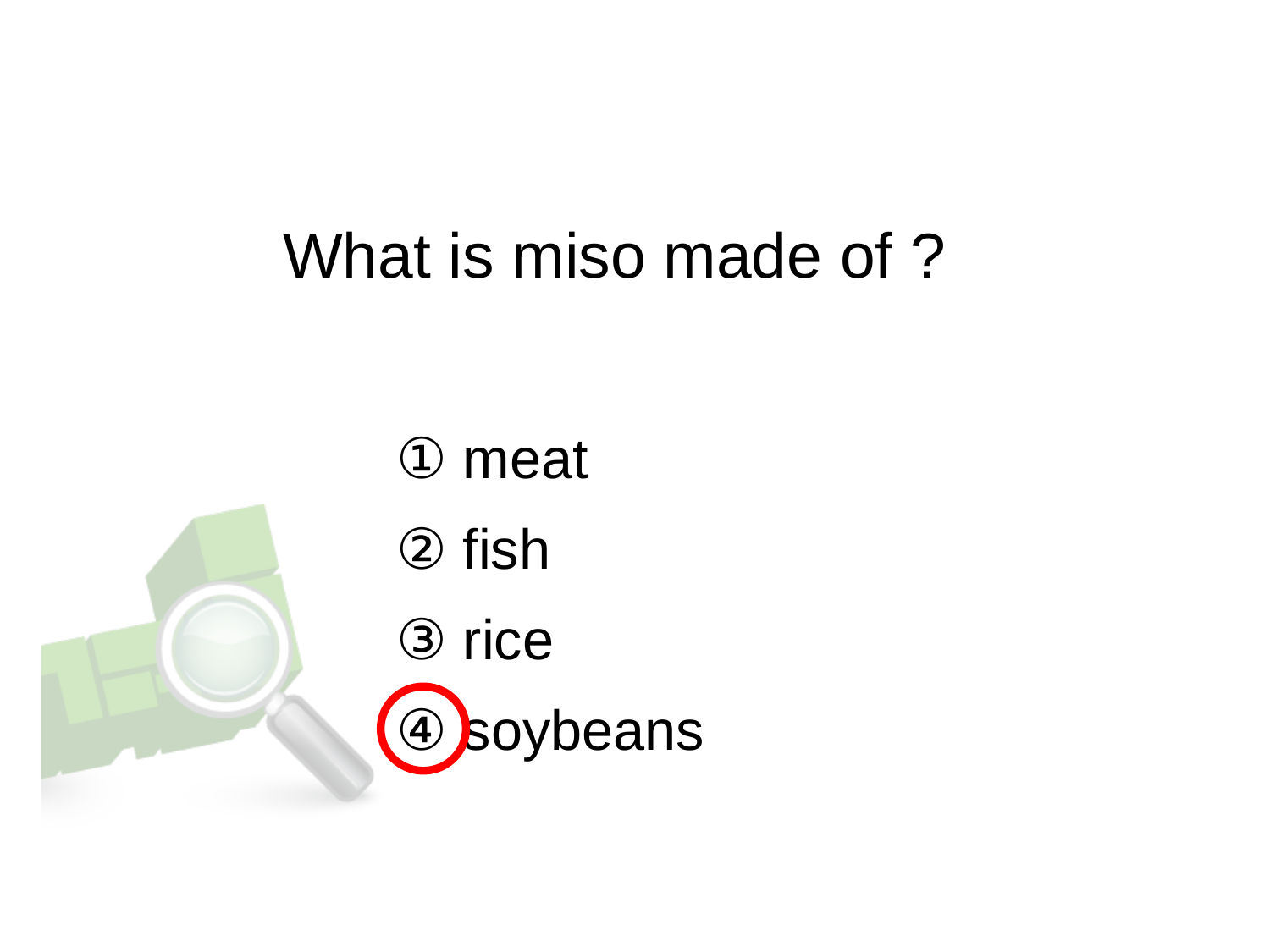

# What is miso made of ?
① meat
② fish
③ rice
④ soybeans